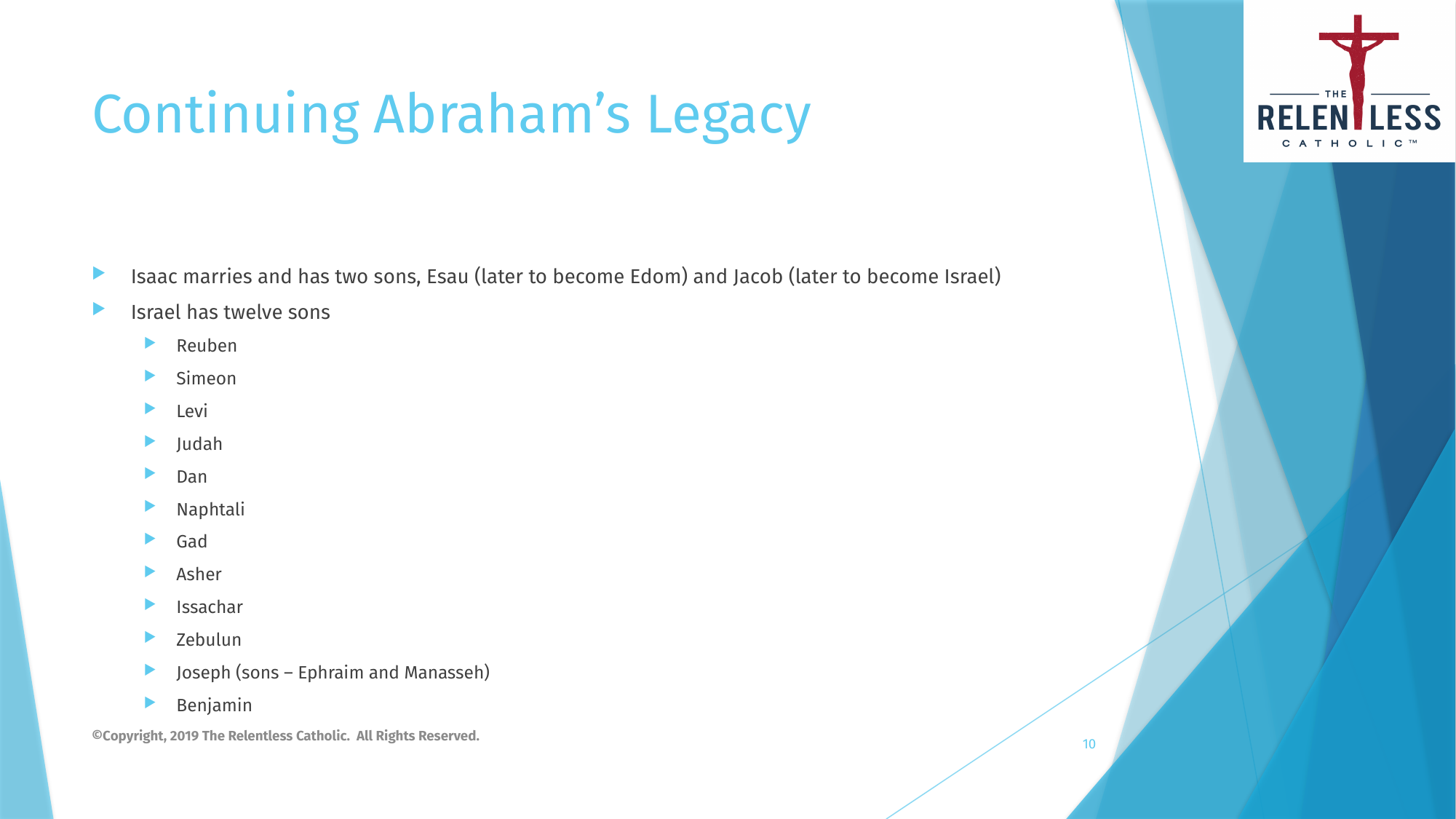

# Continuing Abraham’s Legacy
Isaac marries and has two sons, Esau (later to become Edom) and Jacob (later to become Israel)
Israel has twelve sons
Reuben
Simeon
Levi
Judah
Dan
Naphtali
Gad
Asher
Issachar
Zebulun
Joseph (sons – Ephraim and Manasseh)
Benjamin

©Copyright, 2019 The Relentless Catholic.  All Rights Reserved.

10